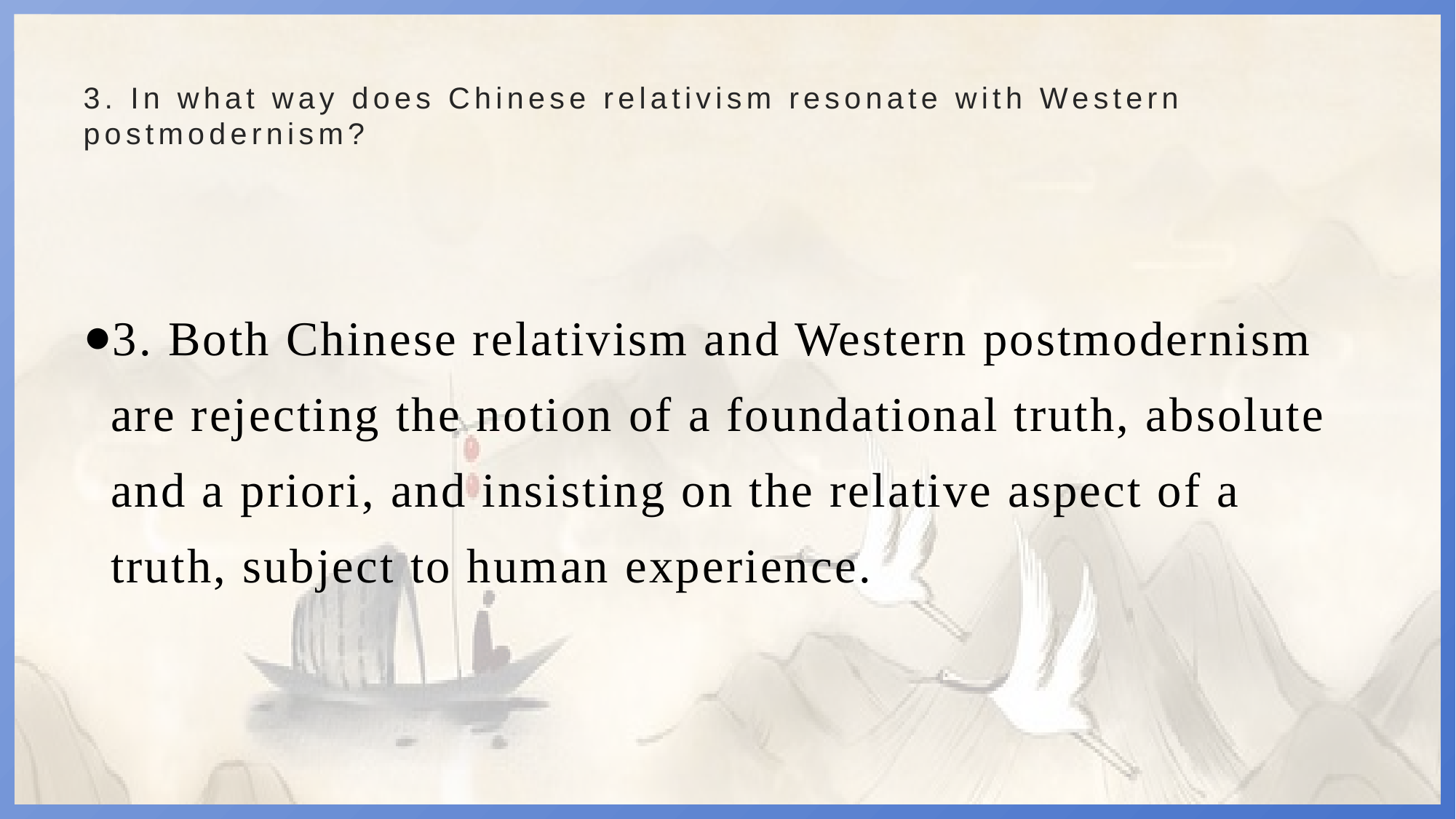

# 3. In what way does Chinese relativism resonate with Western postmodernism?
3. Both Chinese relativism and Western postmodernism are rejecting the notion of a foundational truth, absolute and a priori, and insisting on the relative aspect of a truth, subject to human experience.